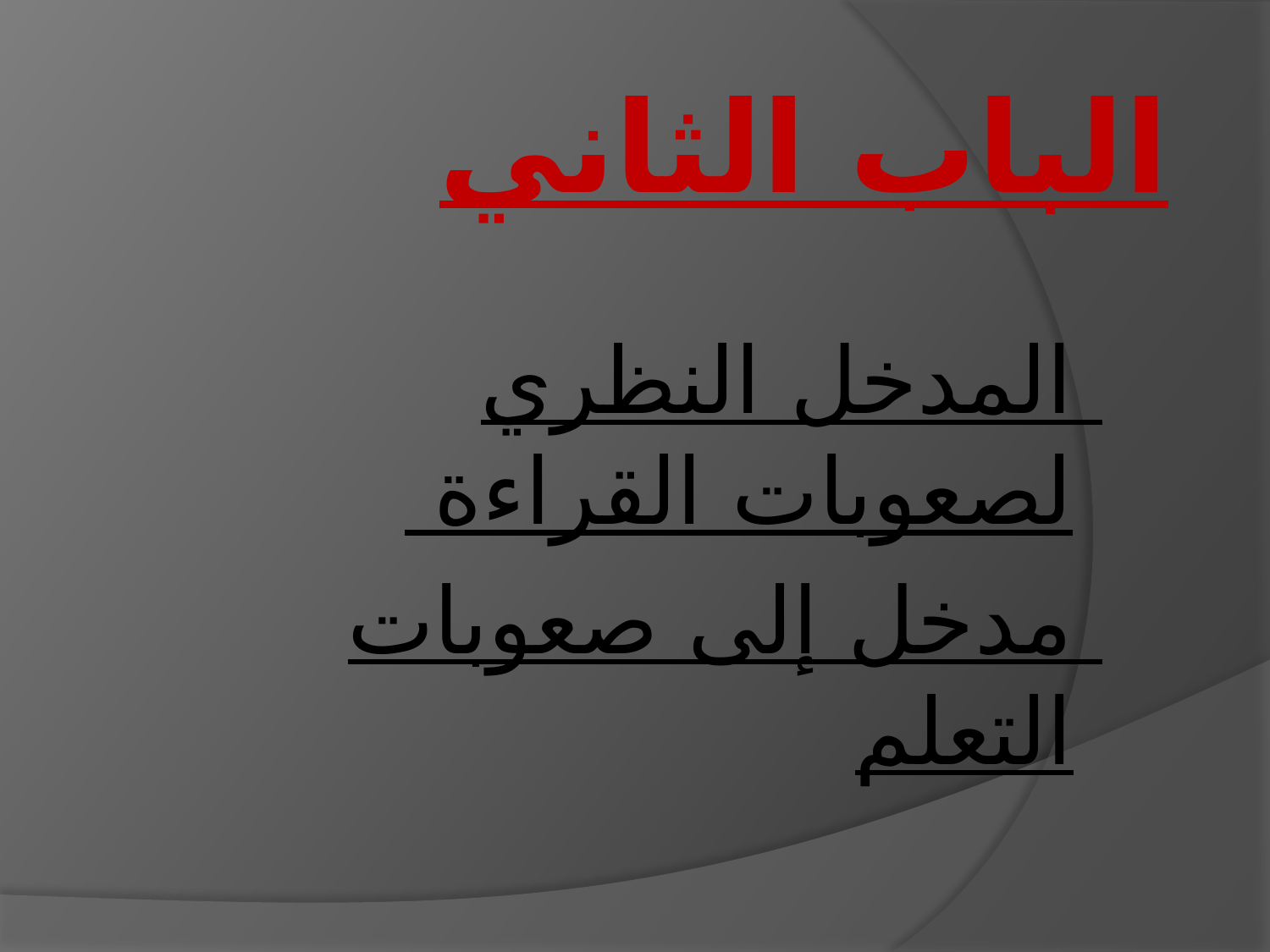

# الباب الثاني
المدخل النظري لصعوبات القراءة
مدخل إلى صعوبات التعلم